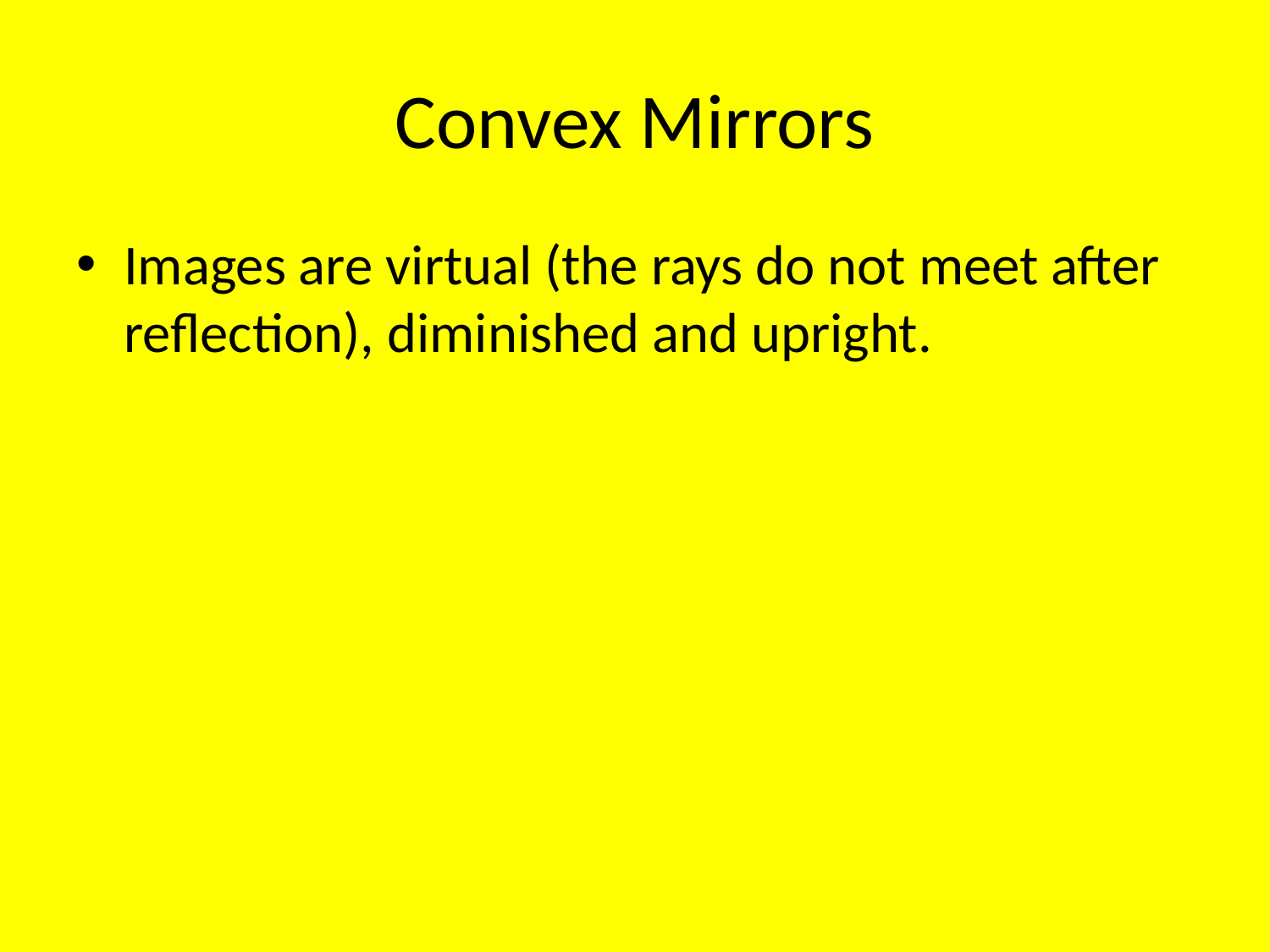

# Convex Mirrors
Images are virtual (the rays do not meet after reflection), diminished and upright.